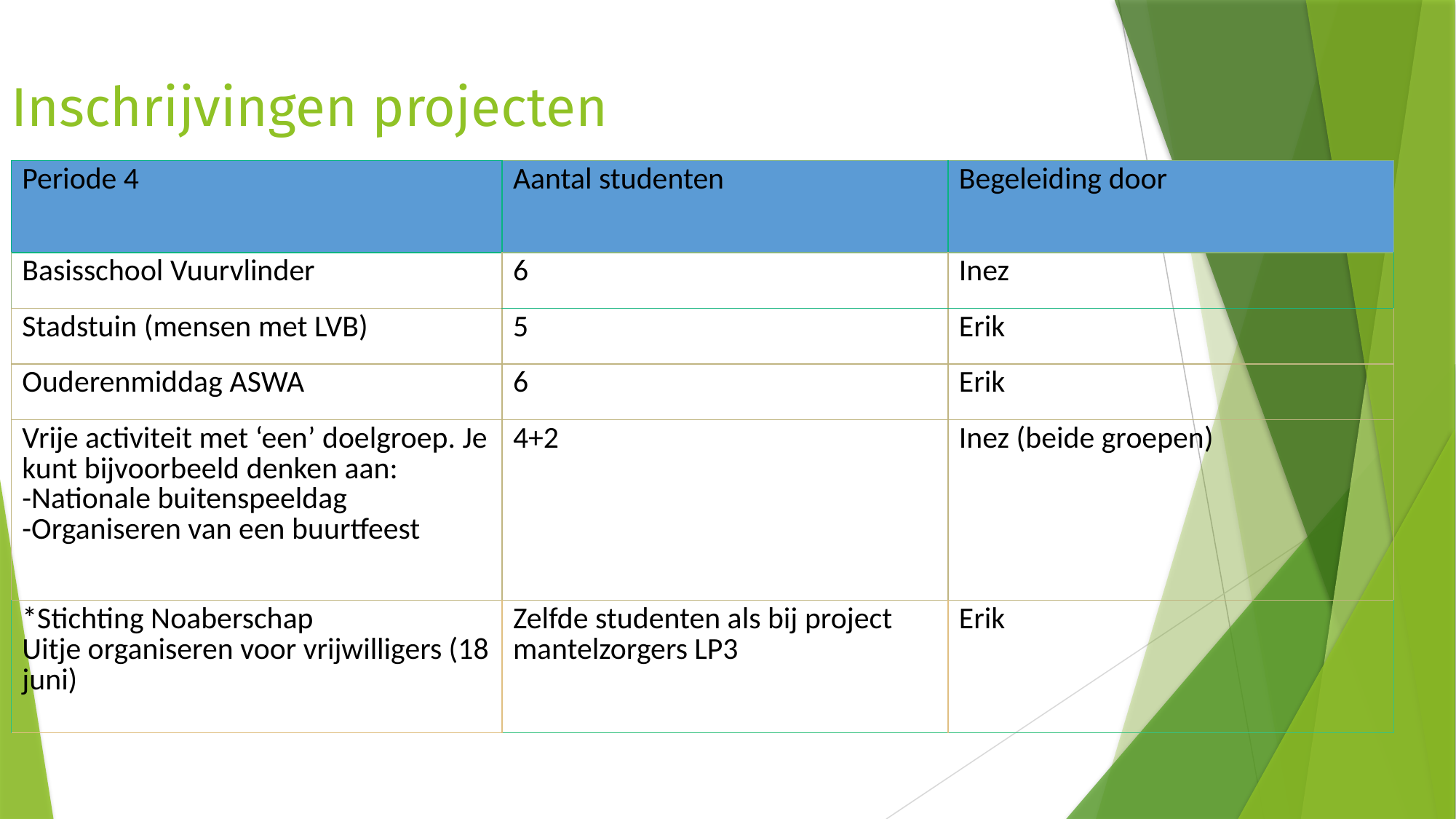

# Inschrijvingen projecten
| Periode 4 | Aantal studenten | Begeleiding door |
| --- | --- | --- |
| Basisschool Vuurvlinder | 6 | Inez |
| Stadstuin (mensen met LVB) | 5 | Erik |
| Ouderenmiddag ASWA | 6 | Erik |
| Vrije activiteit met ‘een’ doelgroep. Je kunt bijvoorbeeld denken aan:  -Nationale buitenspeeldag   -Organiseren van een buurtfeest | 4+2 | Inez (beide groepen) |
| \*Stichting Noaberschap Uitje organiseren voor vrijwilligers (18 juni) | Zelfde studenten als bij project mantelzorgers LP3 | Erik |